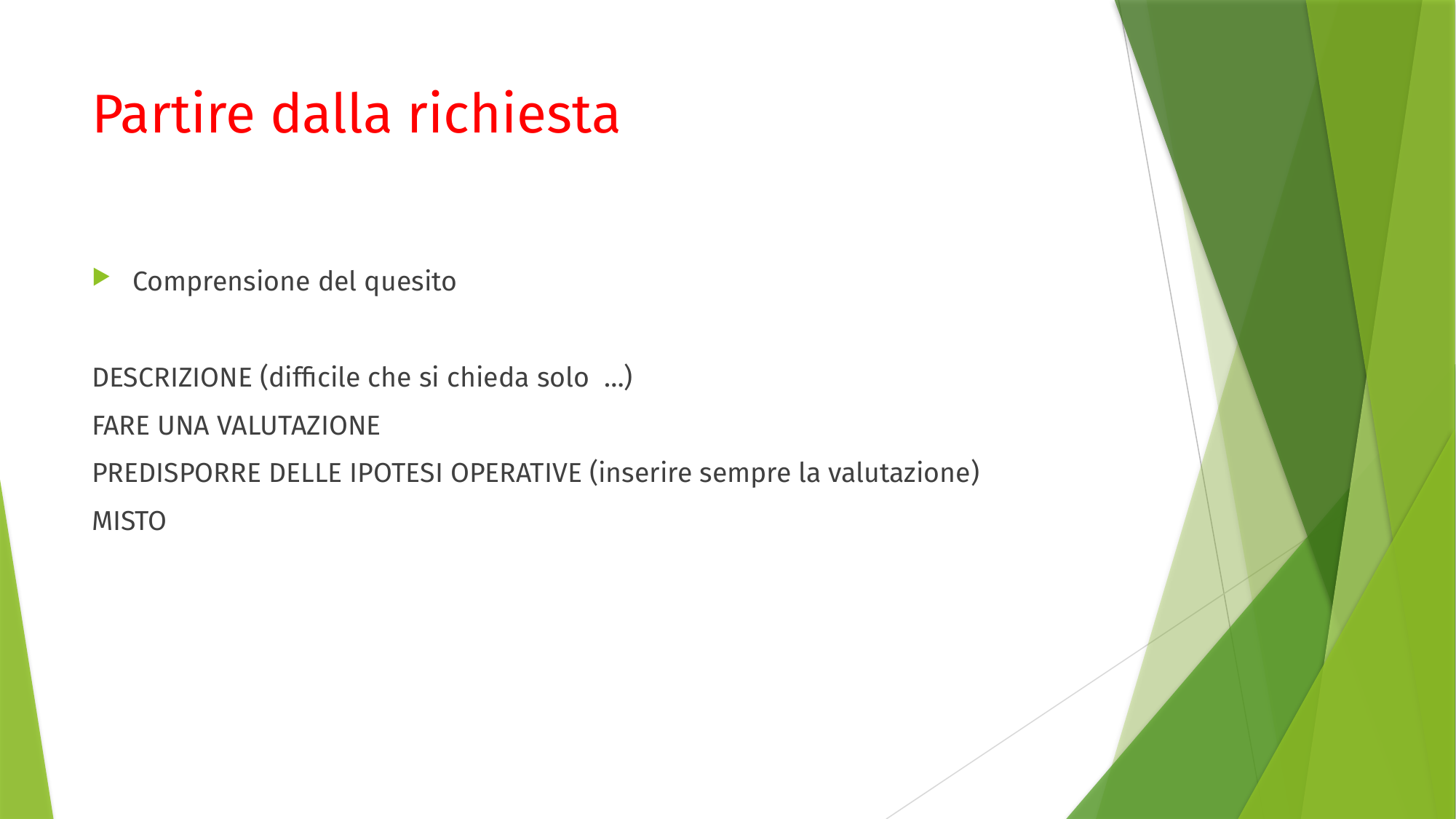

# Partire dalla richiesta
Comprensione del quesito

DESCRIZIONE (difficile che si chieda solo  …)
FARE UNA VALUTAZIONE
PREDISPORRE DELLE IPOTESI OPERATIVE (inserire sempre la valutazione)
MISTO